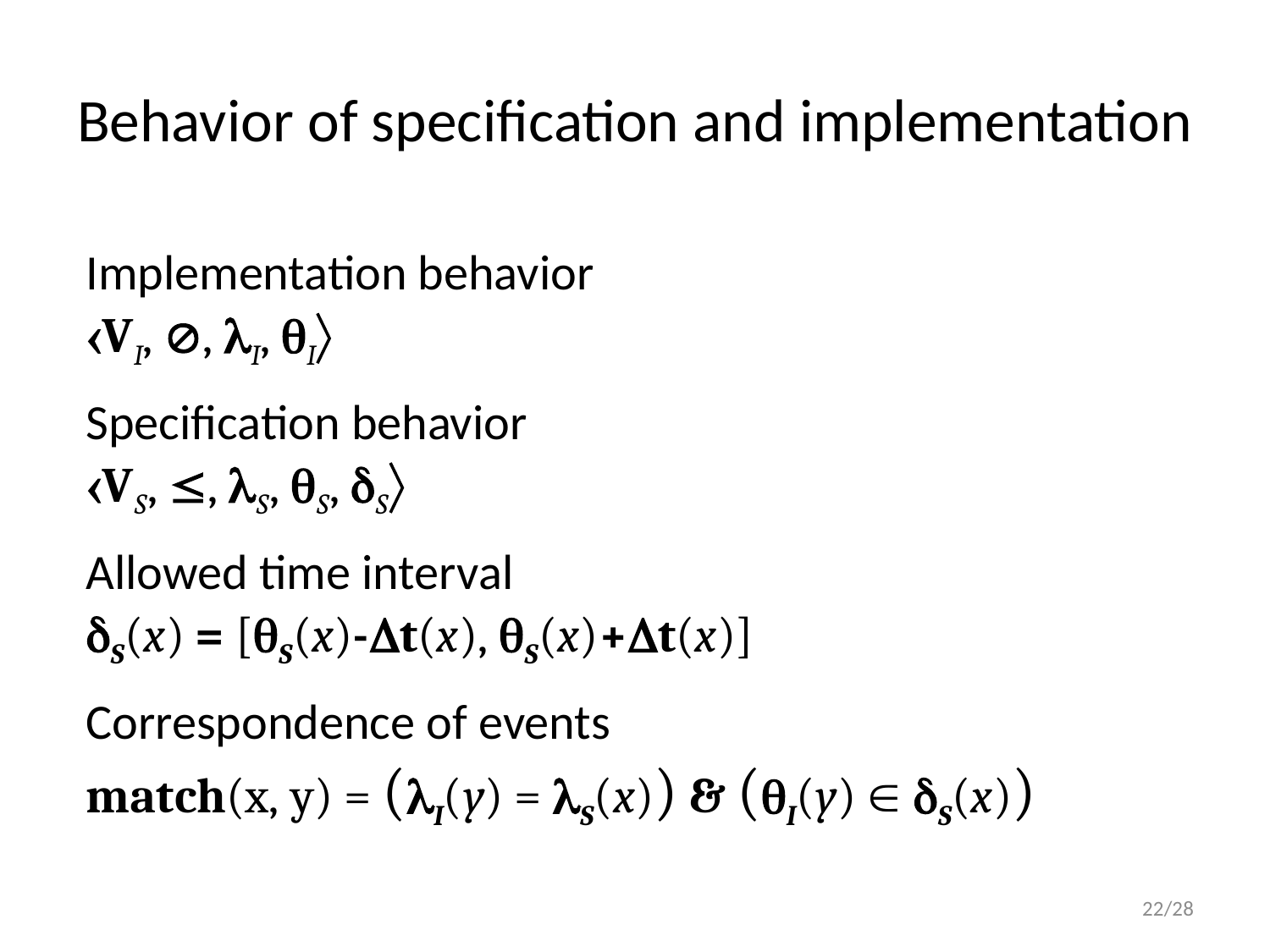

# Behavior of specification and implementation
Implementation behavior
〈VI, ∅, λI, θI〉

Specification behavior
〈VS, ≤, λS, θS, δS〉

Allowed time interval
δS(x) = [θS(x)-Δt(x), θS(x)+Δt(x)]

Correspondence of events
match(x, y) = (λI(y) = λS(x)) & (θI(y) ∈ δS(x))
22/28